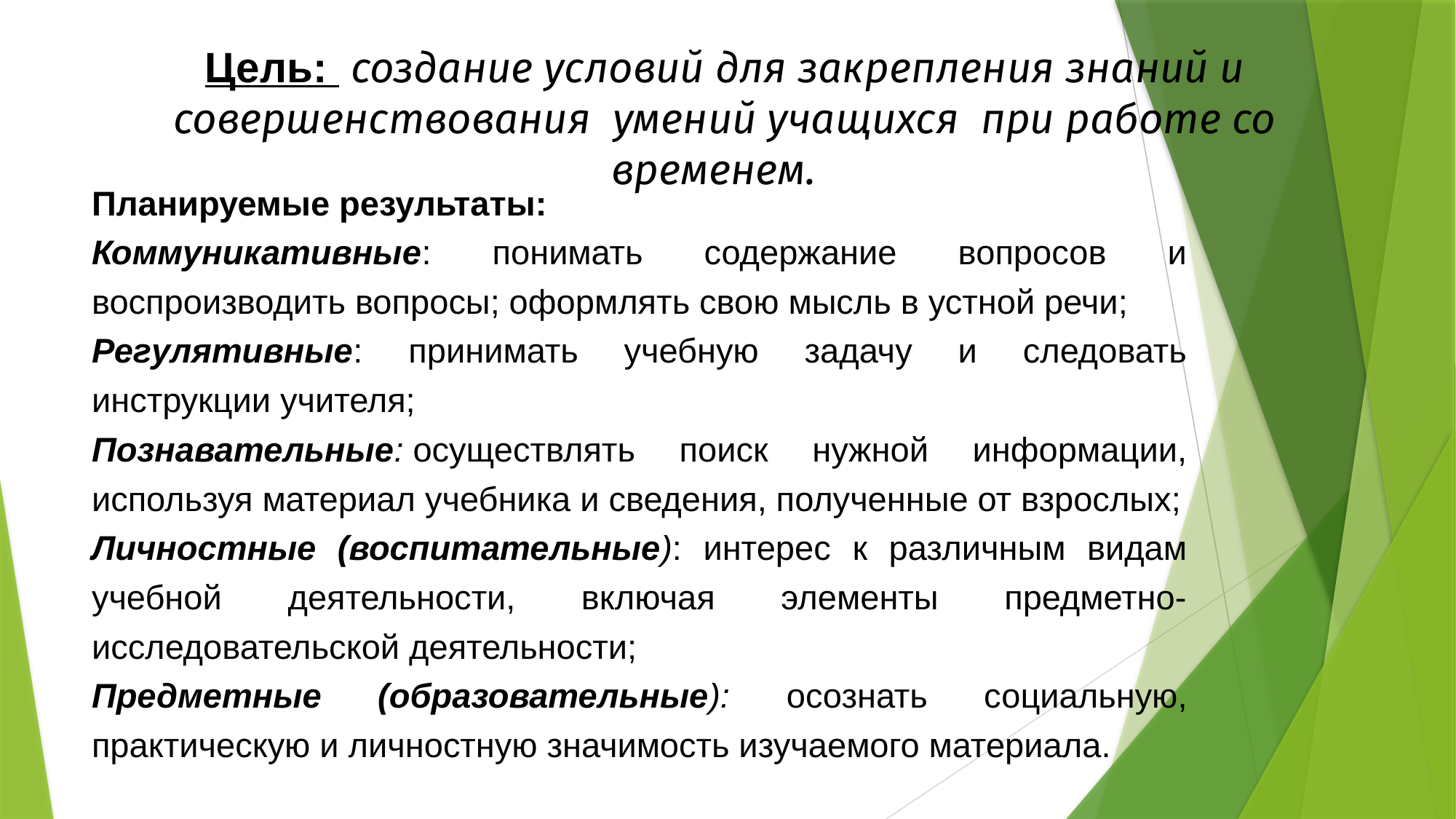

# Цель:  создание условий для закрепления знаний и совершенствования  умений учащихся  при работе со временем.
Планируемые результаты:
Коммуникативные: понимать содержание вопросов и воспроизводить вопросы; оформлять свою мысль в устной речи;
Регулятивные: принимать учебную задачу и следовать инструкции учителя;
Познавательные: осуществлять поиск нужной информации, используя материал учебника и сведения, полученные от взрослых;
Личностные (воспитательные): интерес к различным видам учебной деятельности, включая элементы предметно- исследовательской деятельности;
Предметные (образовательные): осознать социальную, практическую и личностную значимость изучаемого материала.